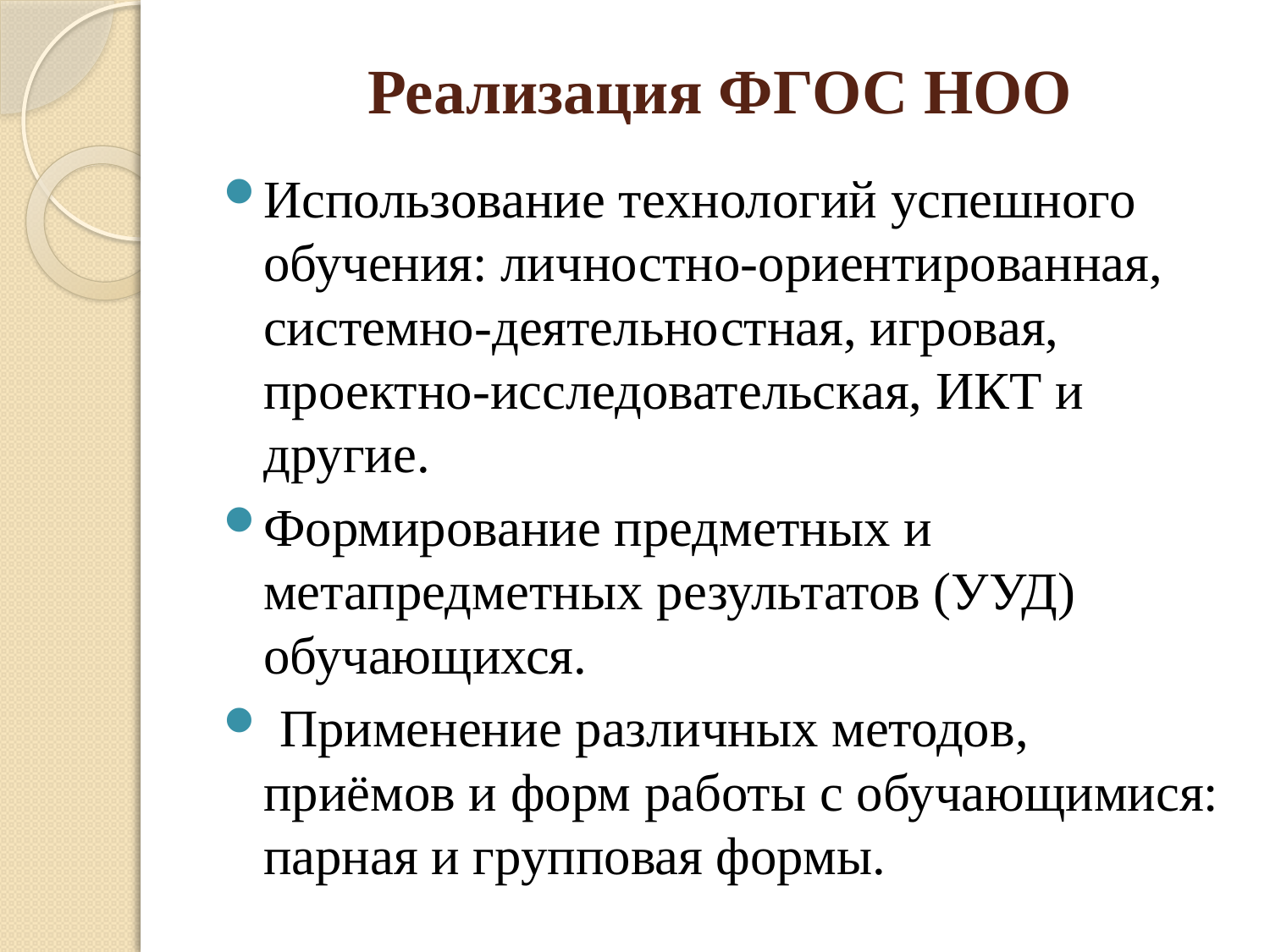

# Реализация ФГОС НОО
Использование технологий успешного обучения: личностно-ориентированная, системно-деятельностная, игровая, проектно-исследовательская, ИКТ и другие.
Формирование предметных и метапредметных результатов (УУД) обучающихся.
 Применение различных методов, приёмов и форм работы с обучающимися: парная и групповая формы.